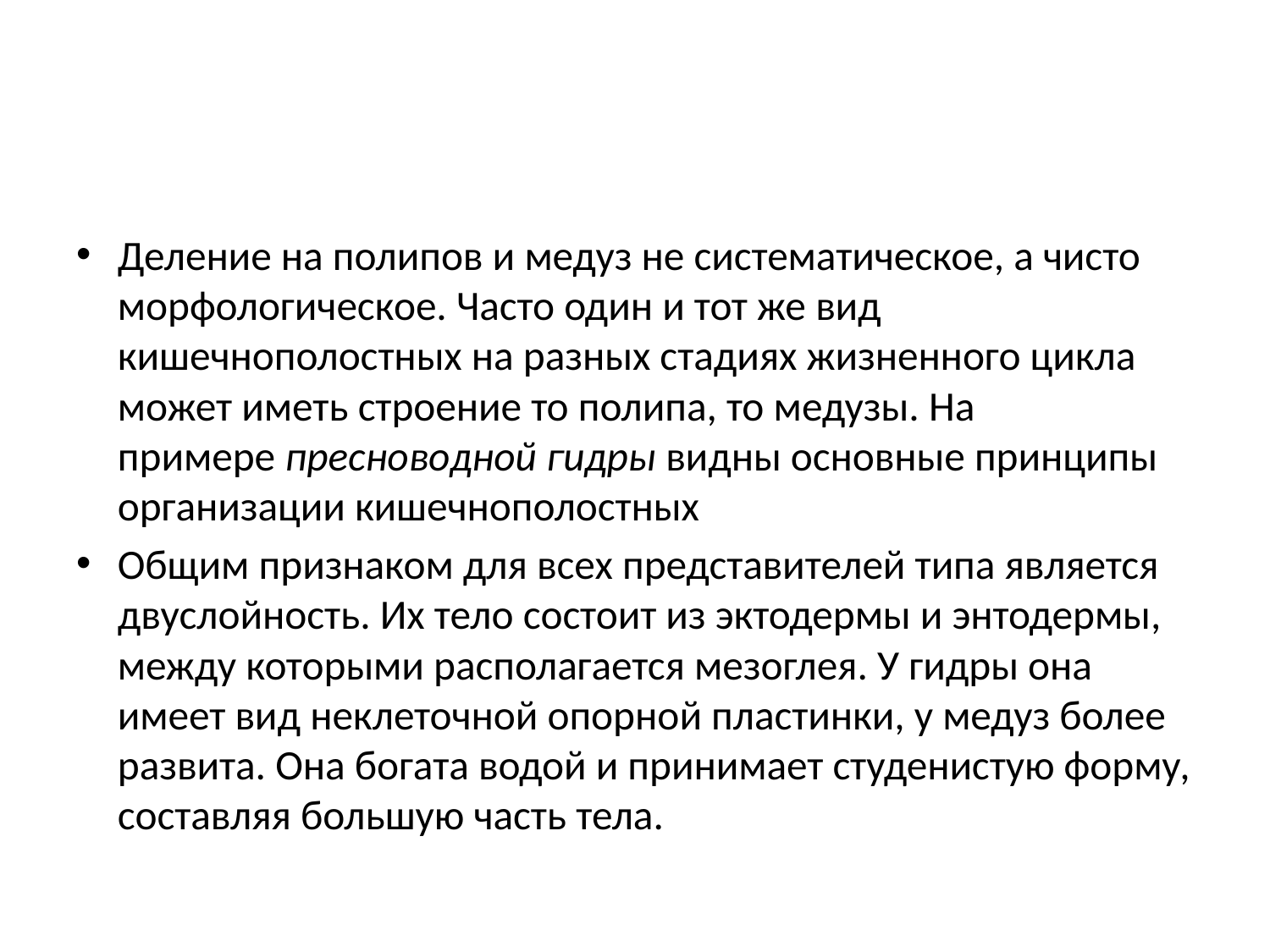

#
Деление на полипов и медуз не систематическое, а чисто морфологическое. Часто один и тот же вид кишечнополостных на разных стадиях жизненного цикла может иметь строение то полипа, то медузы. На примере пресноводной гидры видны основные принципы организации кишечнополостных
Общим признаком для всех представителей типа является двуслойность. Их тело состоит из эктодермы и энтодермы, между которыми располагается мезоглея. У гидры она имеет вид неклеточной опорной пластинки, у медуз более развита. Она богата водой и принимает студенистую форму, составляя большую часть тела.